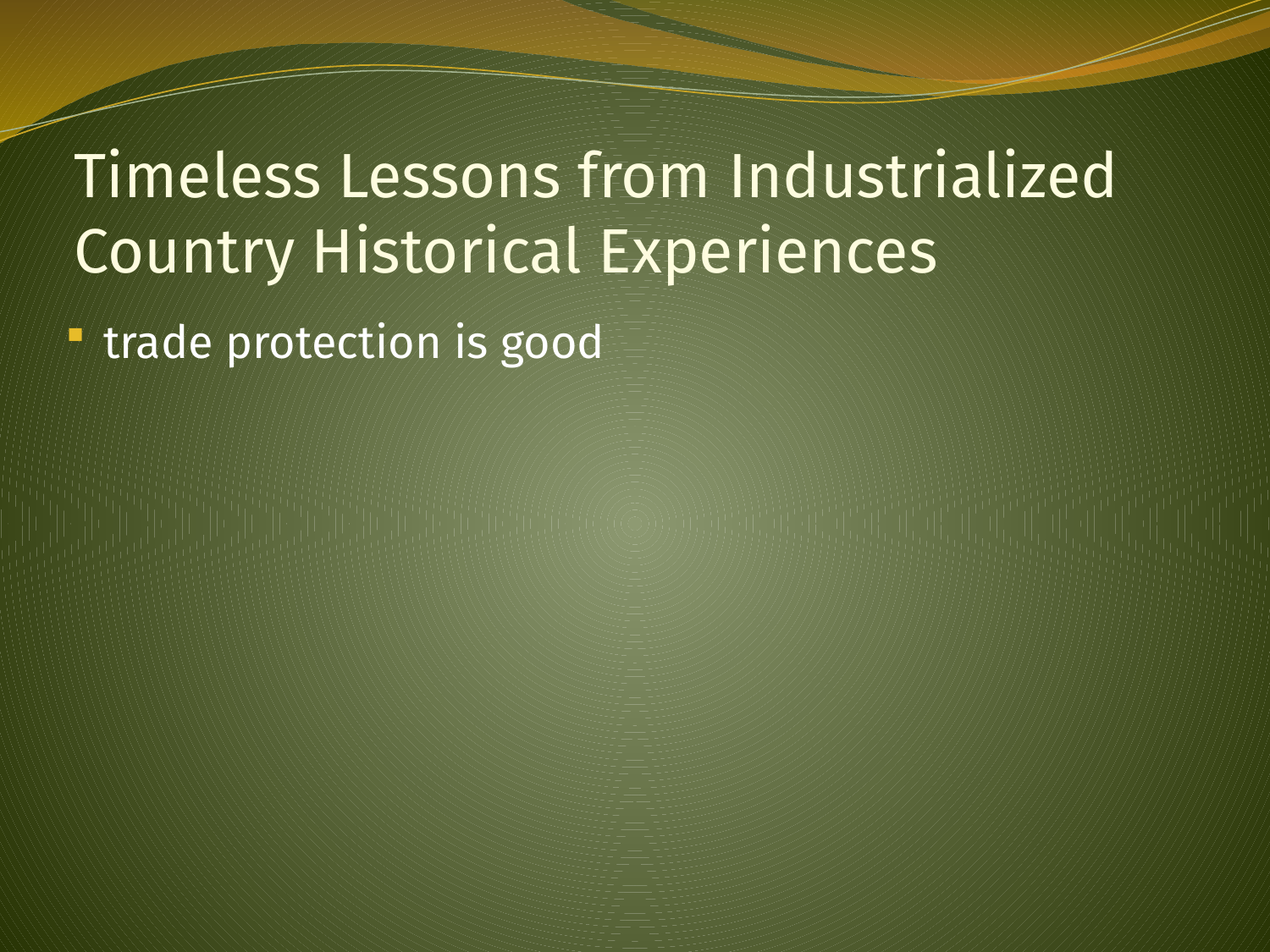

# Timeless Lessons from Industrialized Country Historical Experiences
trade protection is good